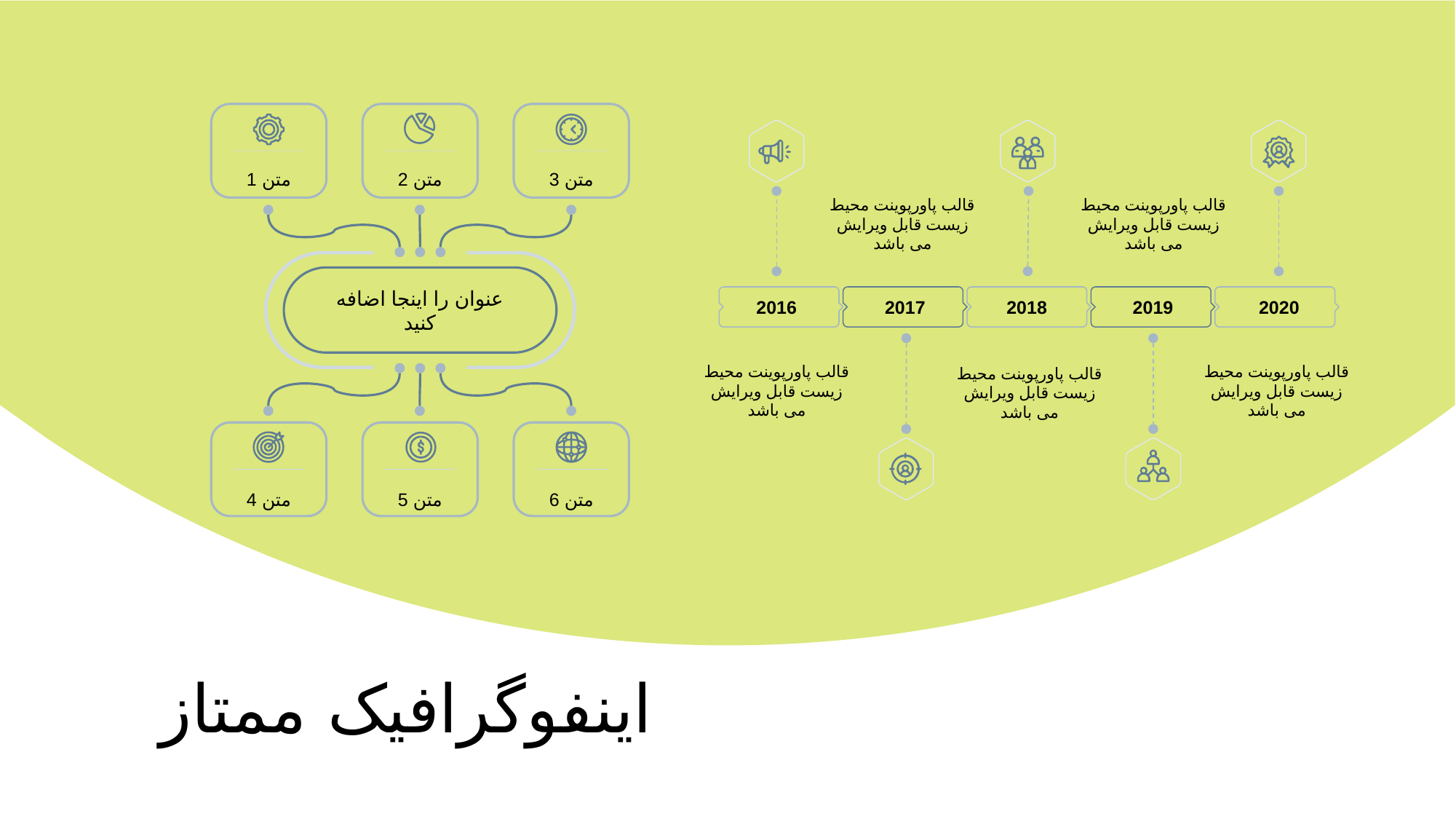

متن 2
متن 3
متن 1

قالب پاورپوینت محیط زیست قابل ویرایش می باشد
قالب پاورپوینت محیط زیست قابل ویرایش می باشد

عنوان را اینجا اضافه کنید
2016
2017
2018
2019
2020

قالب پاورپوینت محیط زیست قابل ویرایش می باشد
قالب پاورپوینت محیط زیست قابل ویرایش می باشد
قالب پاورپوینت محیط زیست قابل ویرایش می باشد

متن 4
متن 5
متن 6
اینفوگرافیک ممتاز